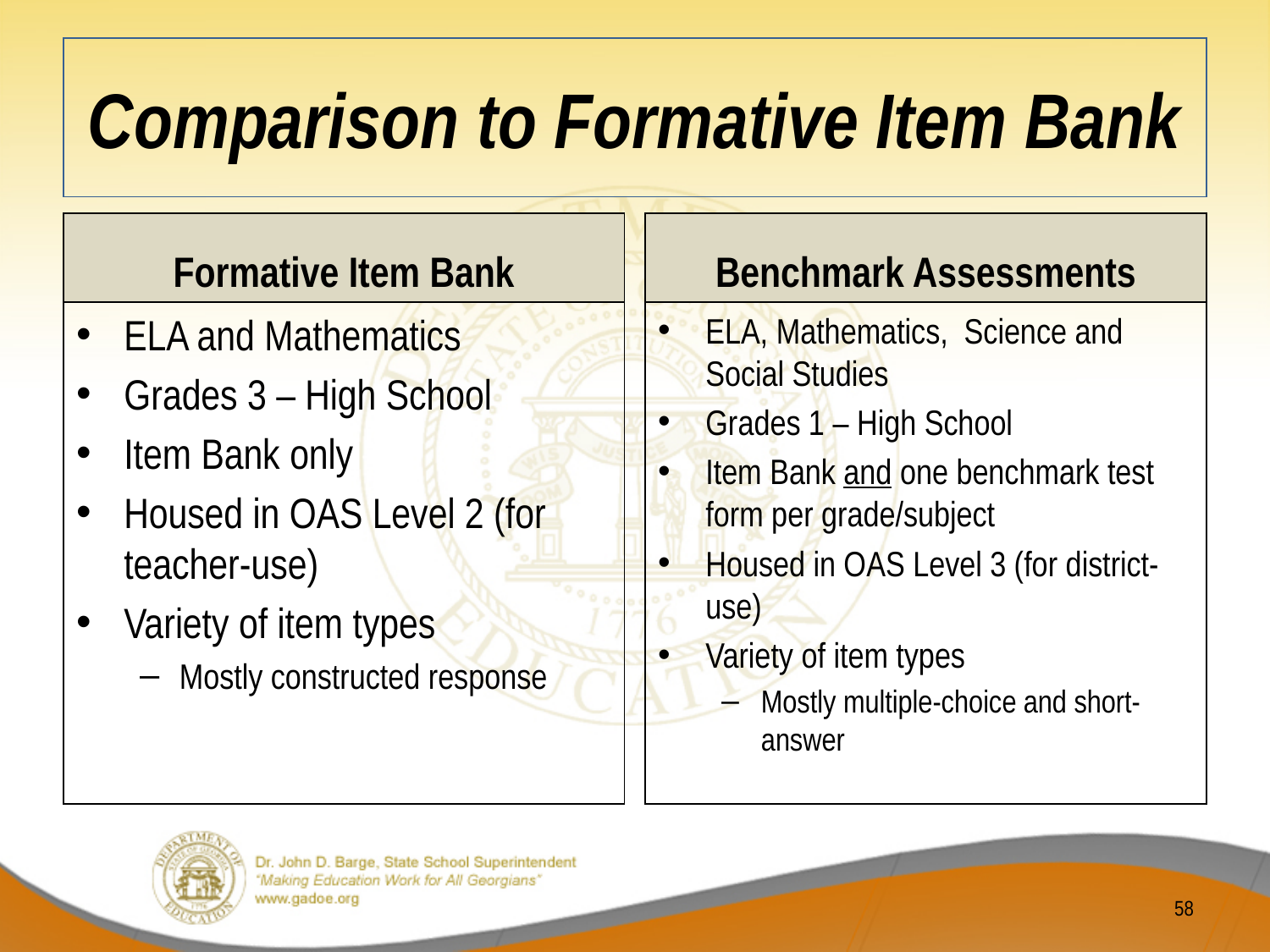

# Comparison to Formative Item Bank
Formative Item Bank
Benchmark Assessments
ELA and Mathematics
Grades 3 – High School
Item Bank only
Housed in OAS Level 2 (for teacher-use)
Variety of item types
Mostly constructed response
ELA, Mathematics,  Science and Social Studies
Grades 1 – High School
Item Bank and one benchmark test form per grade/subject
Housed in OAS Level 3 (for district-use)
Variety of item types
Mostly multiple-choice and short-answer
58